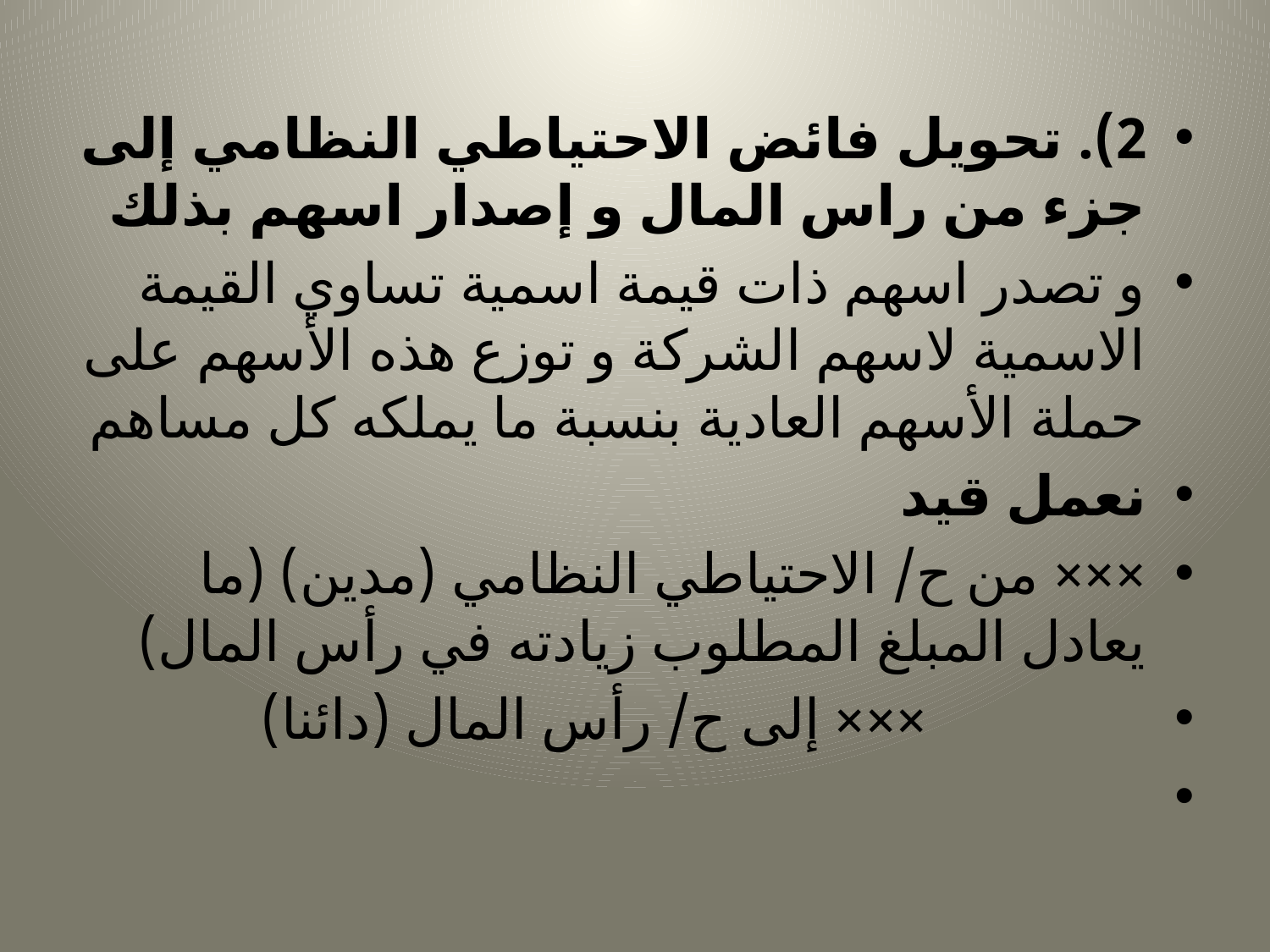

#
2). تحويل فائض الاحتياطي النظامي إلى جزء من راس المال و إصدار اسهم بذلك
و تصدر اسهم ذات قيمة اسمية تساوي القيمة الاسمية لاسهم الشركة و توزع هذه الأسهم على حملة الأسهم العادية بنسبة ما يملكه كل مساهم
نعمل قيد
××× من ح/ الاحتياطي النظامي (مدين) (ما يعادل المبلغ المطلوب زيادته في رأس المال)
               ××× إلى ح/ رأس المال (دائنا)